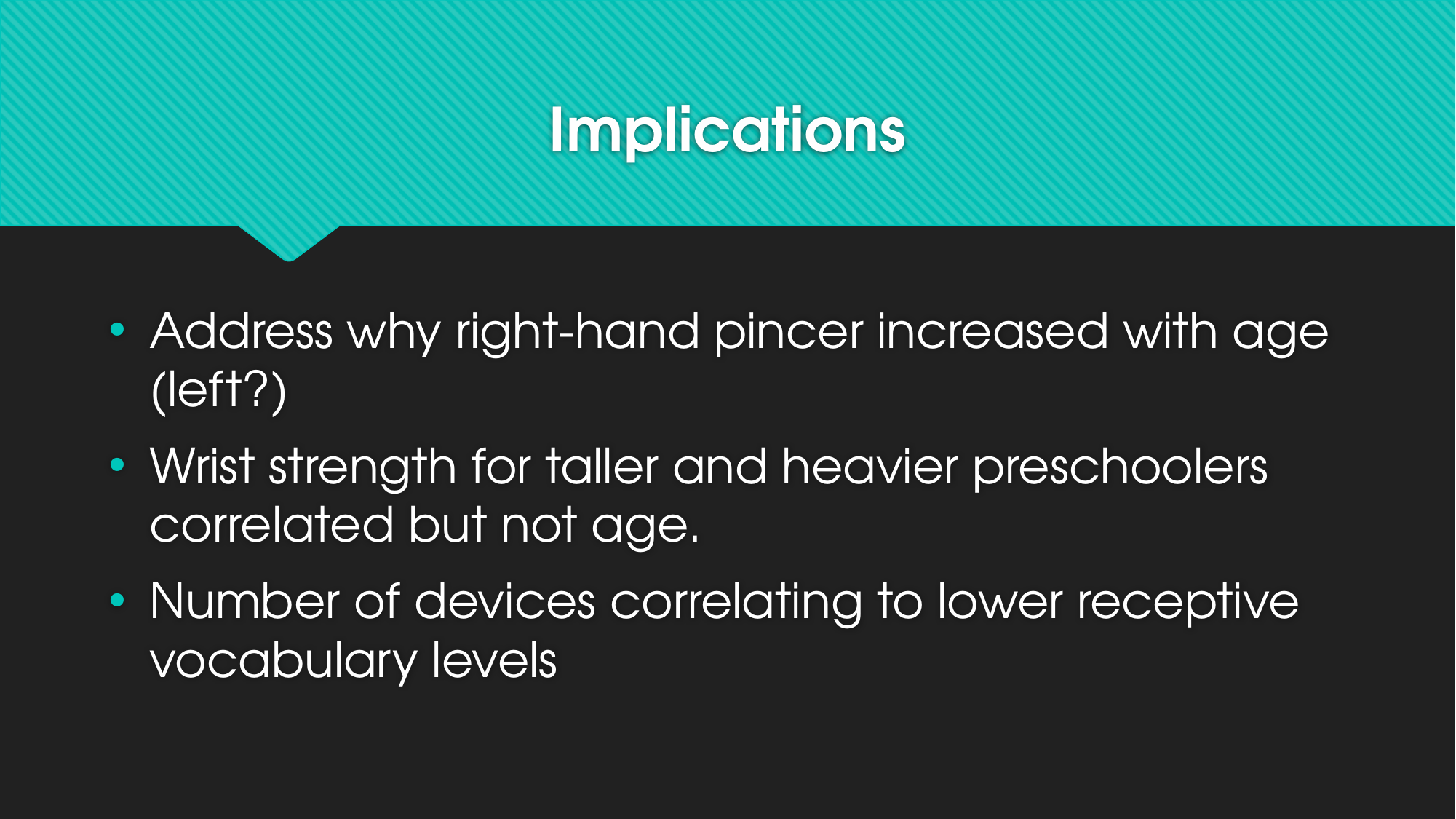

# Implications
Address why right-hand pincer increased with age (left?)
Wrist strength for taller and heavier preschoolers correlated but not age.
Number of devices correlating to lower receptive vocabulary levels